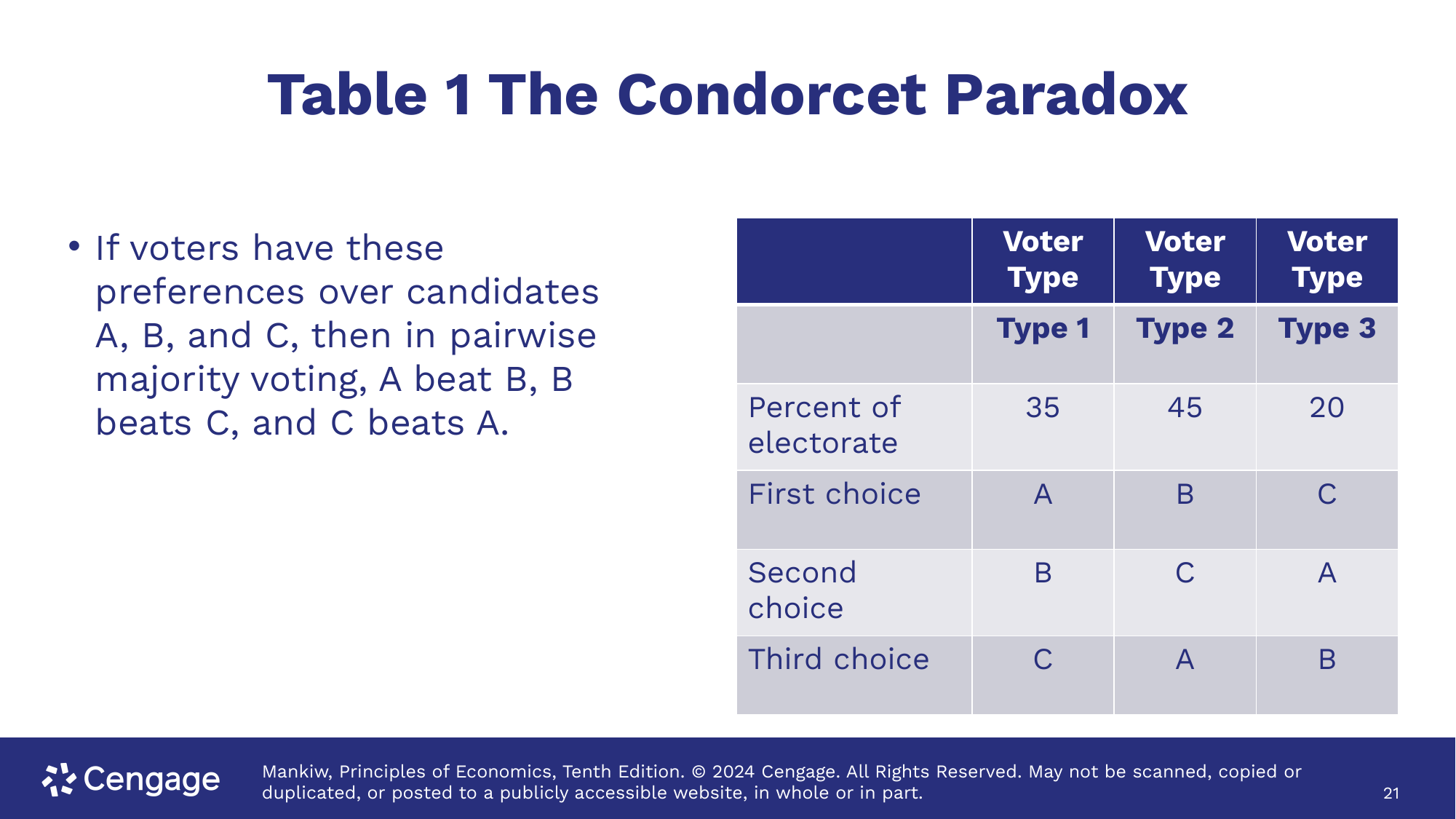

# Table 1 The Condorcet Paradox
If voters have these preferences over candidates A, B, and C, then in pairwise majority voting, A beat B, B beats C, and C beats A.
|  | Voter Type | Voter Type | Voter Type |
| --- | --- | --- | --- |
|  | Type 1 | Type 2 | Type 3 |
| Percent of electorate | 35 | 45 | 20 |
| First choice | A | B | C |
| Second choice | B | C | A |
| Third choice | C | A | B |